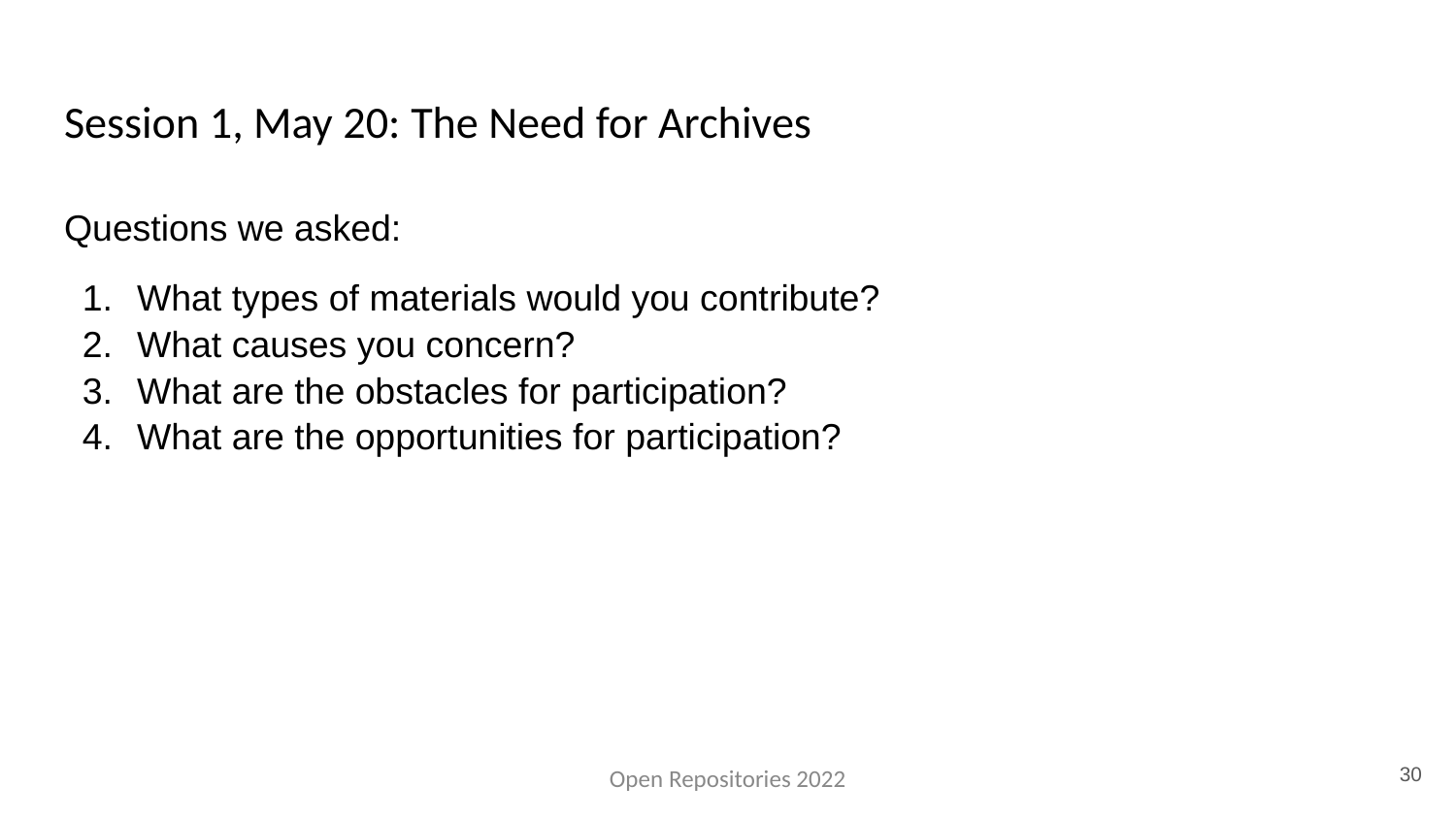

# Session 1, May 20: The Need for Archives
Questions we asked:
What types of materials would you contribute?
What causes you concern?
What are the obstacles for participation?
What are the opportunities for participation?

30